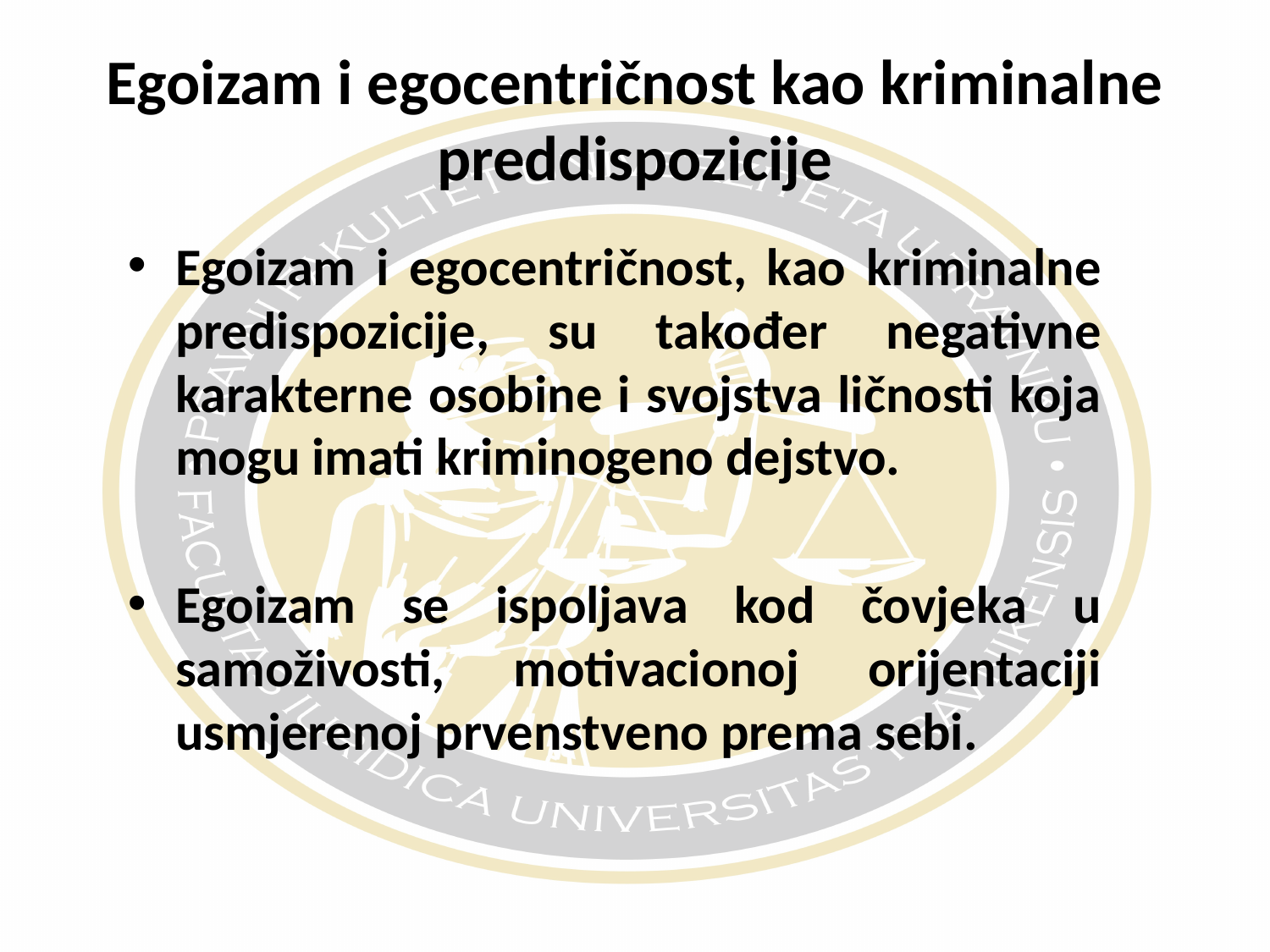

# Egoizam i egocentričnost kao kriminalne preddispozicije
Egoizam i egocentričnost, kao kriminalne predispozicije, su također negativne karakterne osobine i svojstva ličnosti koja mogu imati kriminogeno dejstvo.

Egoizam se ispoljava kod čovjeka u samoživosti, motivacionoj orijentaciji usmjerenoj prvenstveno prema sebi.